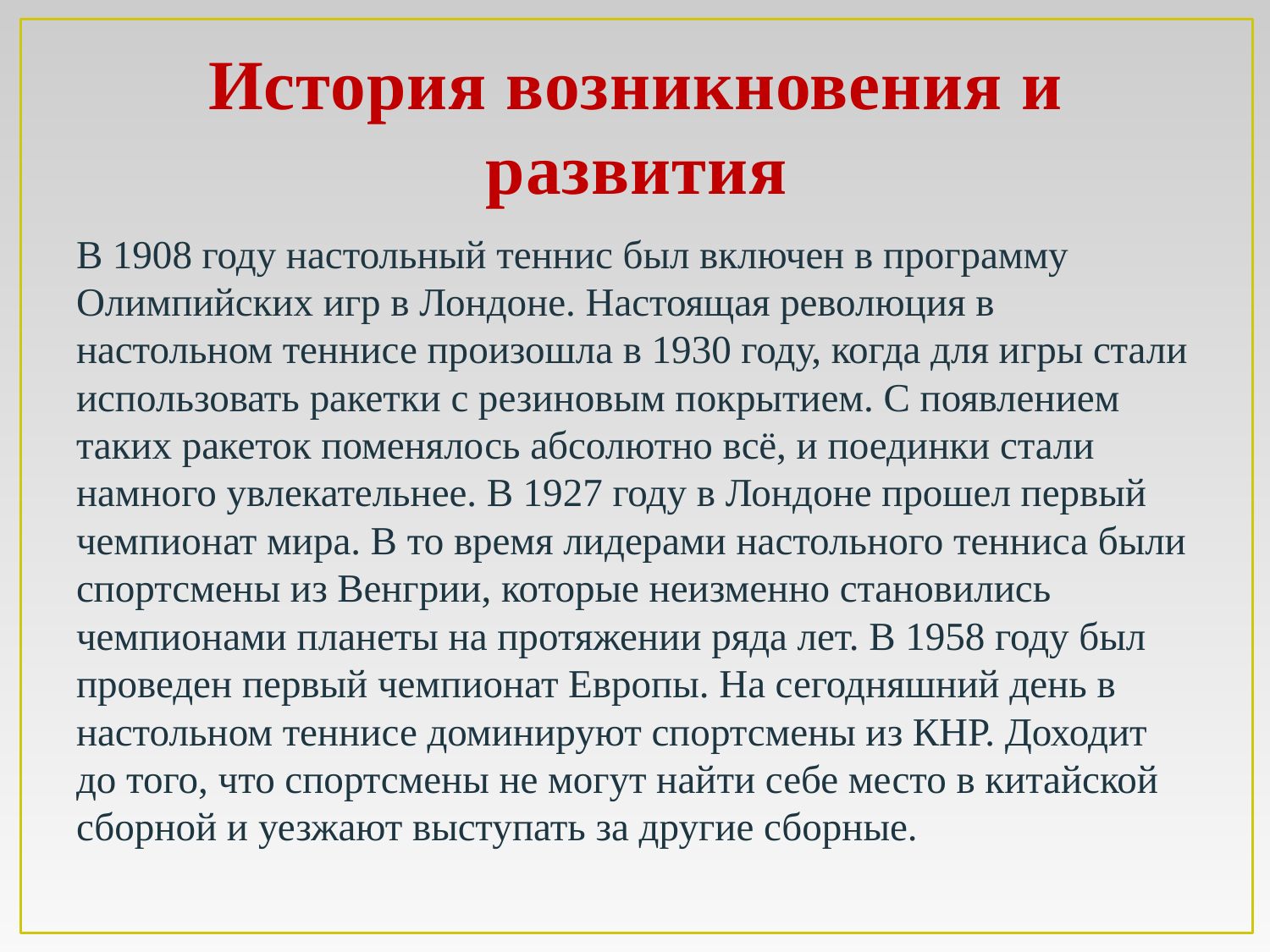

# История возникновения и развития
В 1908 году настольный теннис был включен в программу Олимпийских игр в Лондоне. Настоящая революция в настольном теннисе произошла в 1930 году, когда для игры стали использовать ракетки с резиновым покрытием. С появлением таких ракеток поменялось абсолютно всё, и поединки стали намного увлекательнее. В 1927 году в Лондоне прошел первый чемпионат мира. В то время лидерами настольного тенниса были спортсмены из Венгрии, которые неизменно становились чемпионами планеты на протяжении ряда лет. В 1958 году был проведен первый чемпионат Европы. На сегодняшний день в настольном теннисе доминируют спортсмены из КНР. Доходит до того, что спортсмены не могут найти себе место в китайской сборной и уезжают выступать за другие сборные.